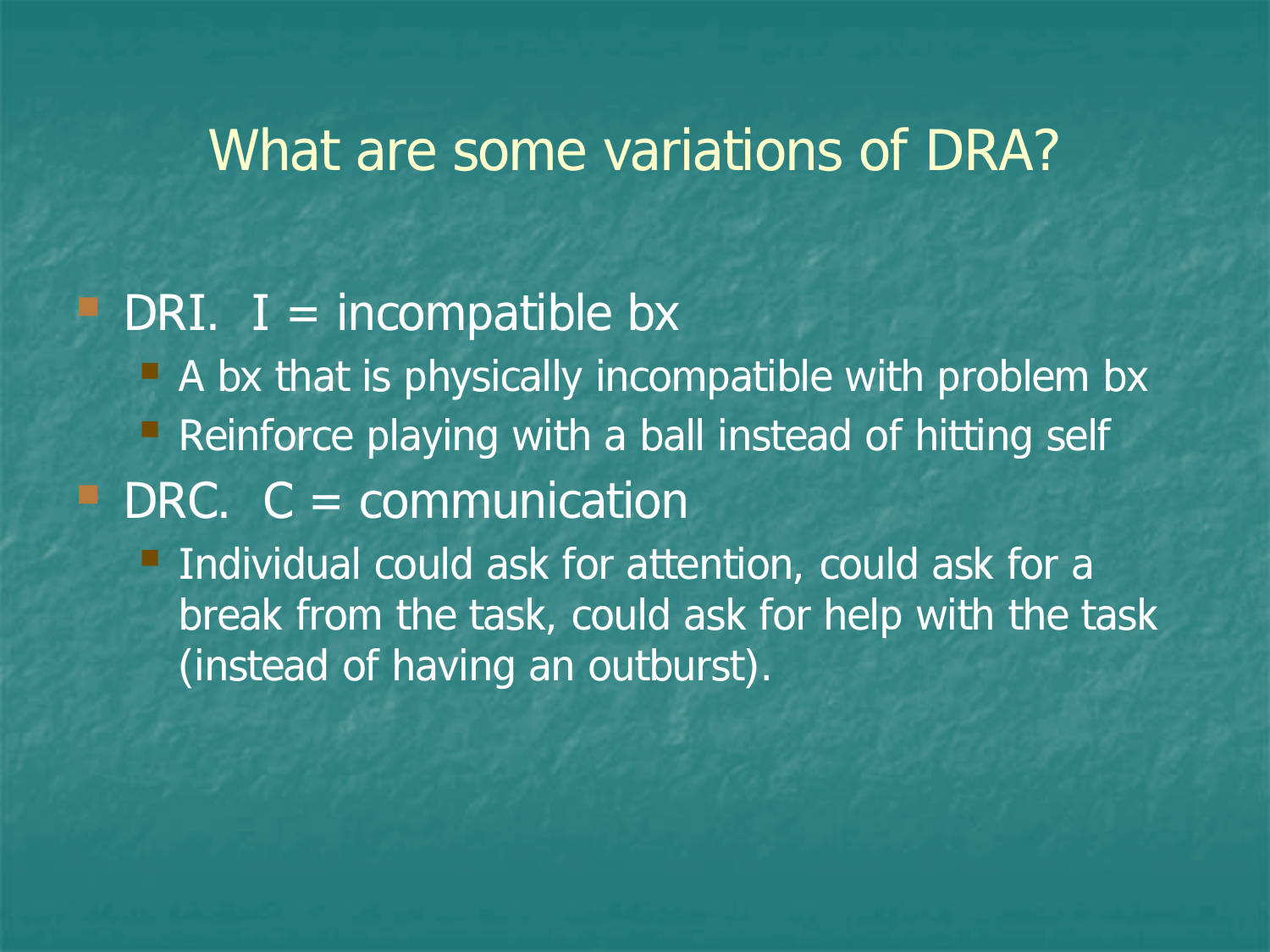

# What are some variations of DRA?
DRI.  I = incompatible bx
A bx that is physically incompatible with problem bx
Reinforce playing with a ball instead of hitting self
DRC.  C = communication
Individual could ask for attention, could ask for a break from the task, could ask for help with the task (instead of having an outburst).